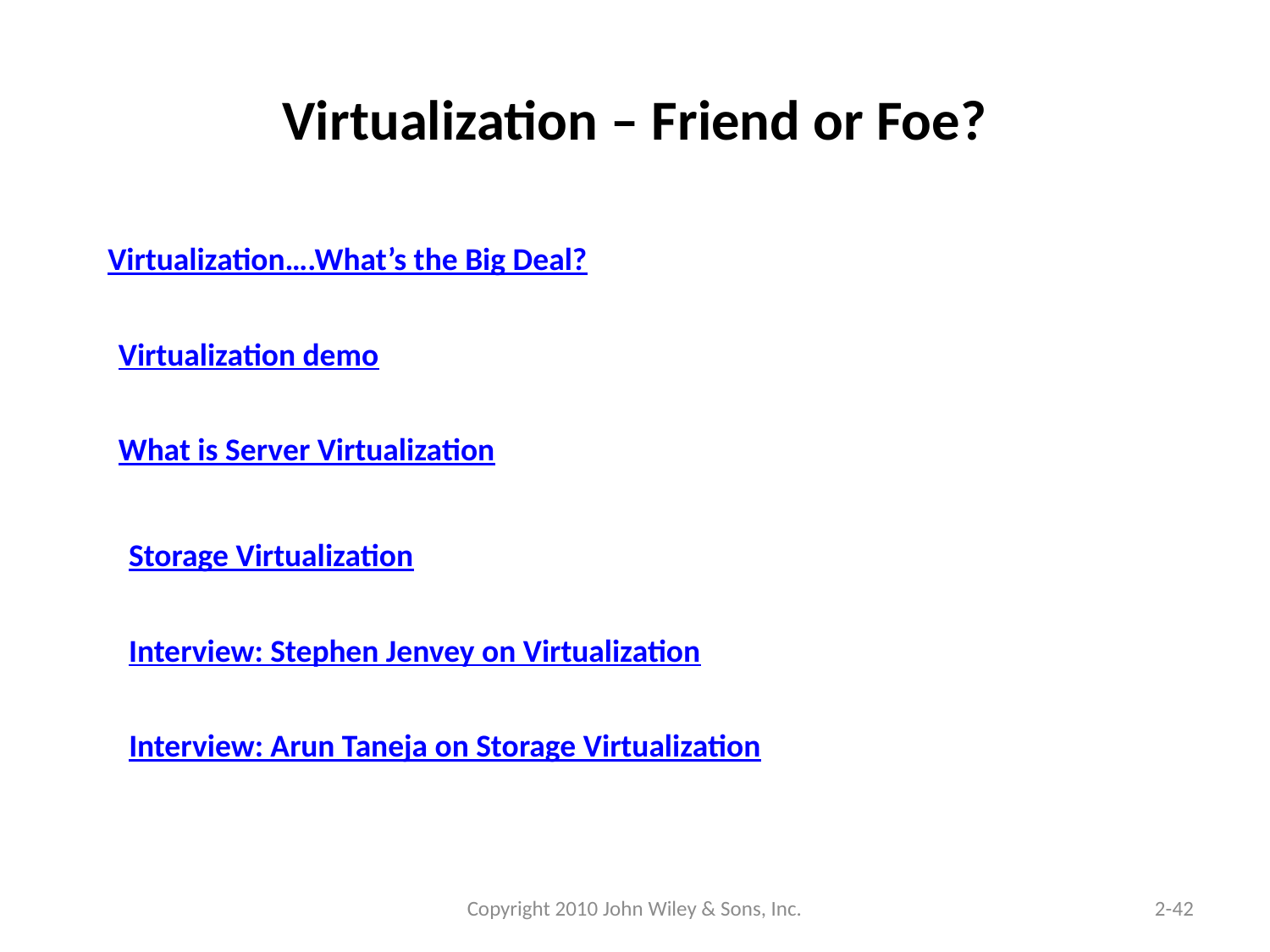

# Virtualization – Friend or Foe?
Virtualization….What’s the Big Deal?
Virtualization demo

What is Server Virtualization
Storage Virtualization
Interview: Stephen Jenvey on Virtualization

Interview: Arun Taneja on Storage Virtualization
Copyright 2010 John Wiley & Sons, Inc.
2-42